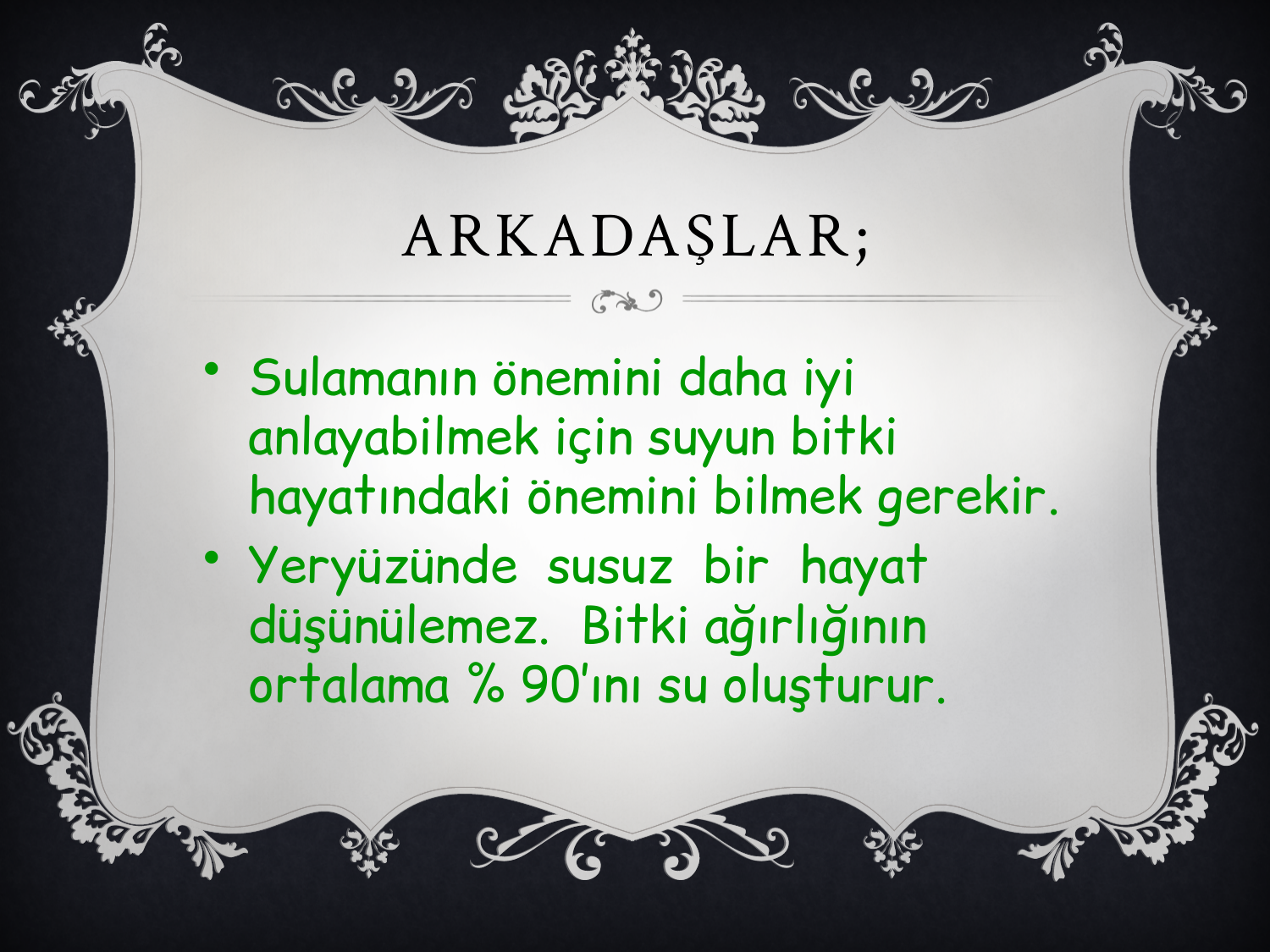

# ARKADAŞLAR;
Sulamanın önemini daha iyi anlayabilmek için suyun bitki hayatındaki önemini bilmek gerekir.
Yeryüzünde  susuz  bir  hayat  düşünülemez.  Bitki ağırlığının ortalama % 90’ını su oluşturur.